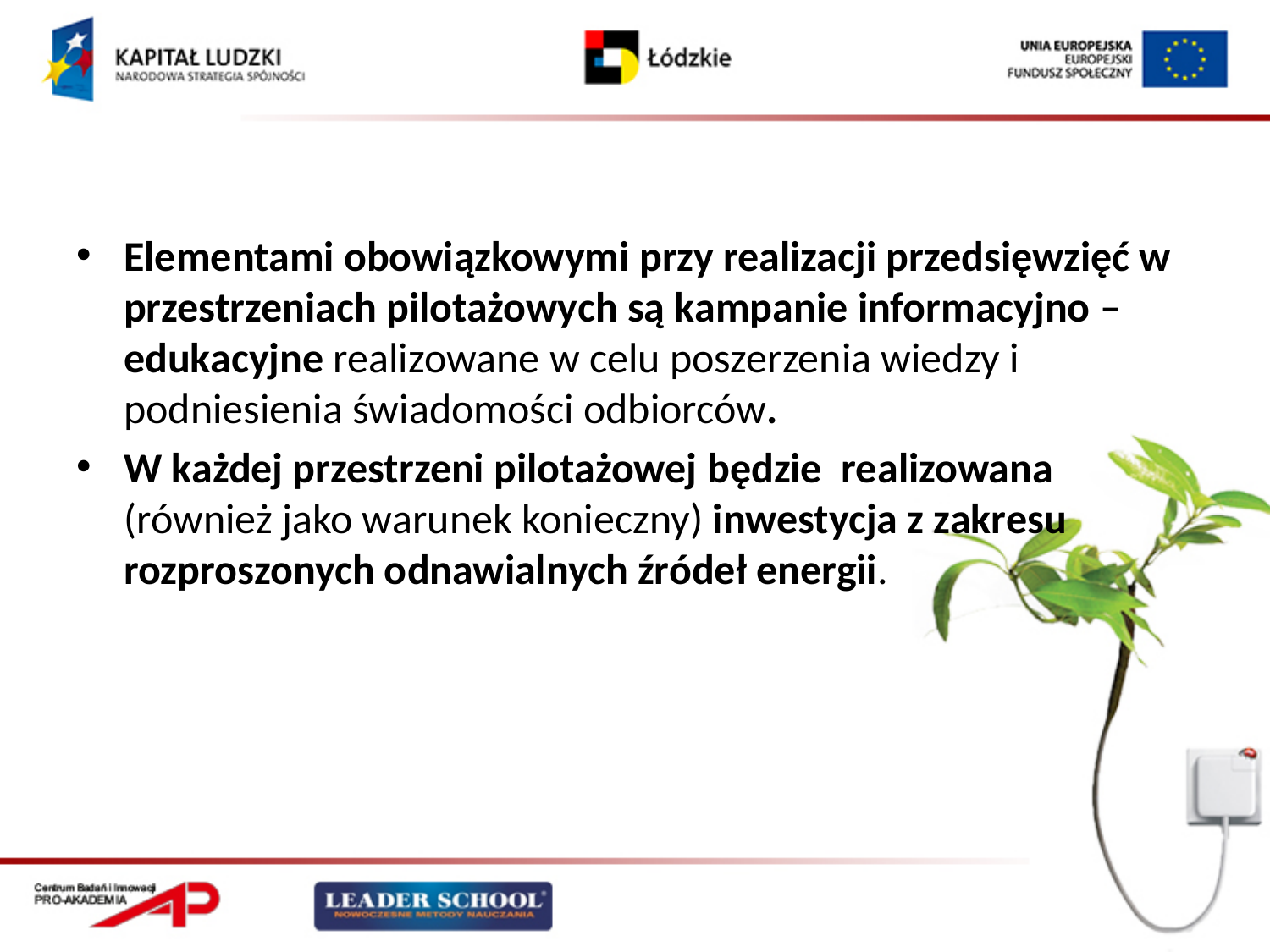

Elementami obowiązkowymi przy realizacji przedsięwzięć w przestrzeniach pilotażowych są kampanie informacyjno – edukacyjne realizowane w celu poszerzenia wiedzy i podniesienia świadomości odbiorców.
W każdej przestrzeni pilotażowej będzie  realizowana (również jako warunek konieczny) inwestycja z zakresu rozproszonych odnawialnych źródeł energii.